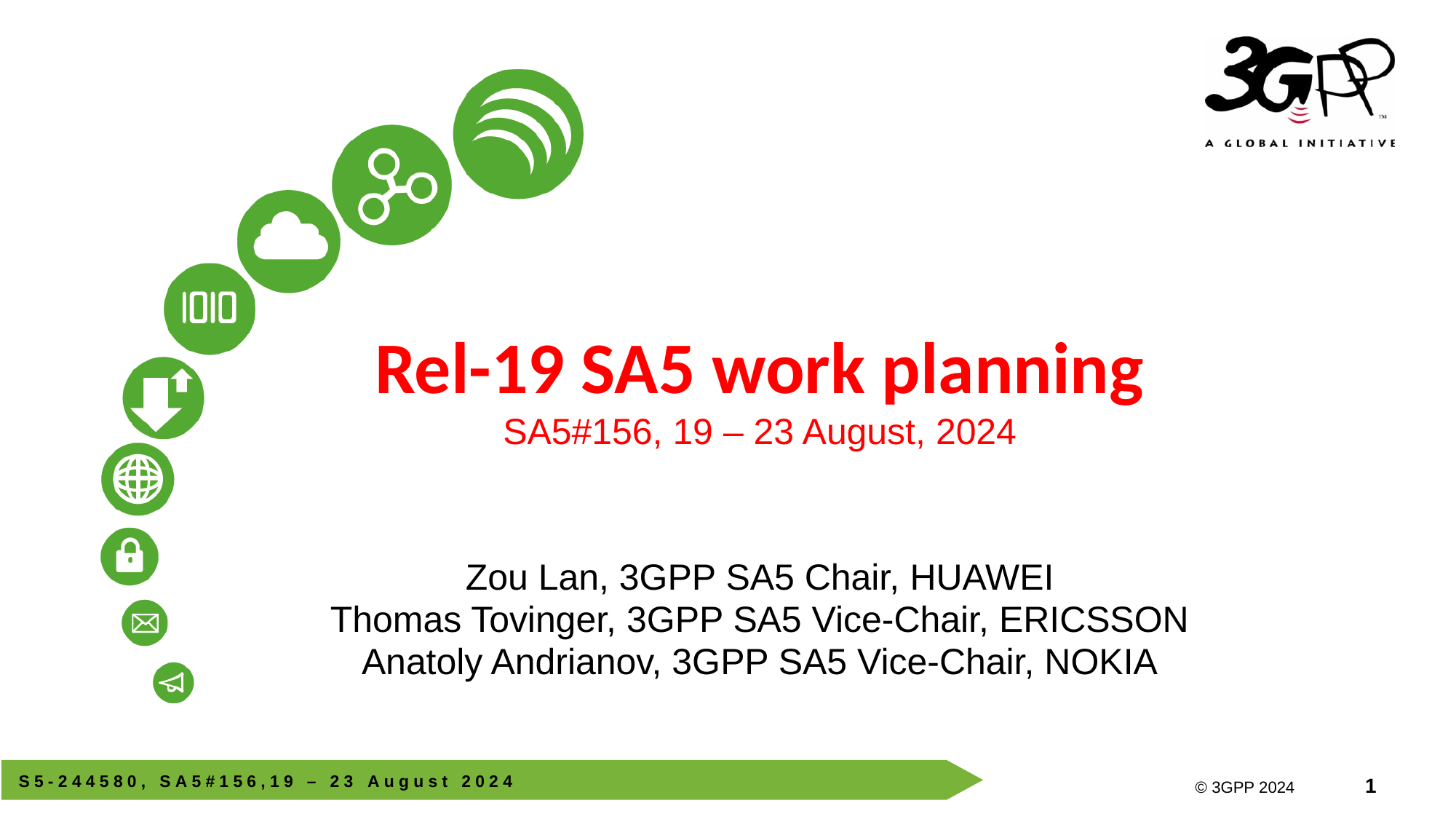

# Rel-19 SA5 work planning SA5#156, 19 – 23 August, 2024
Zou Lan, 3GPP SA5 Chair, HUAWEI
Thomas Tovinger, 3GPP SA5 Vice-Chair, ERICSSON
Anatoly Andrianov, 3GPP SA5 Vice-Chair, NOKIA